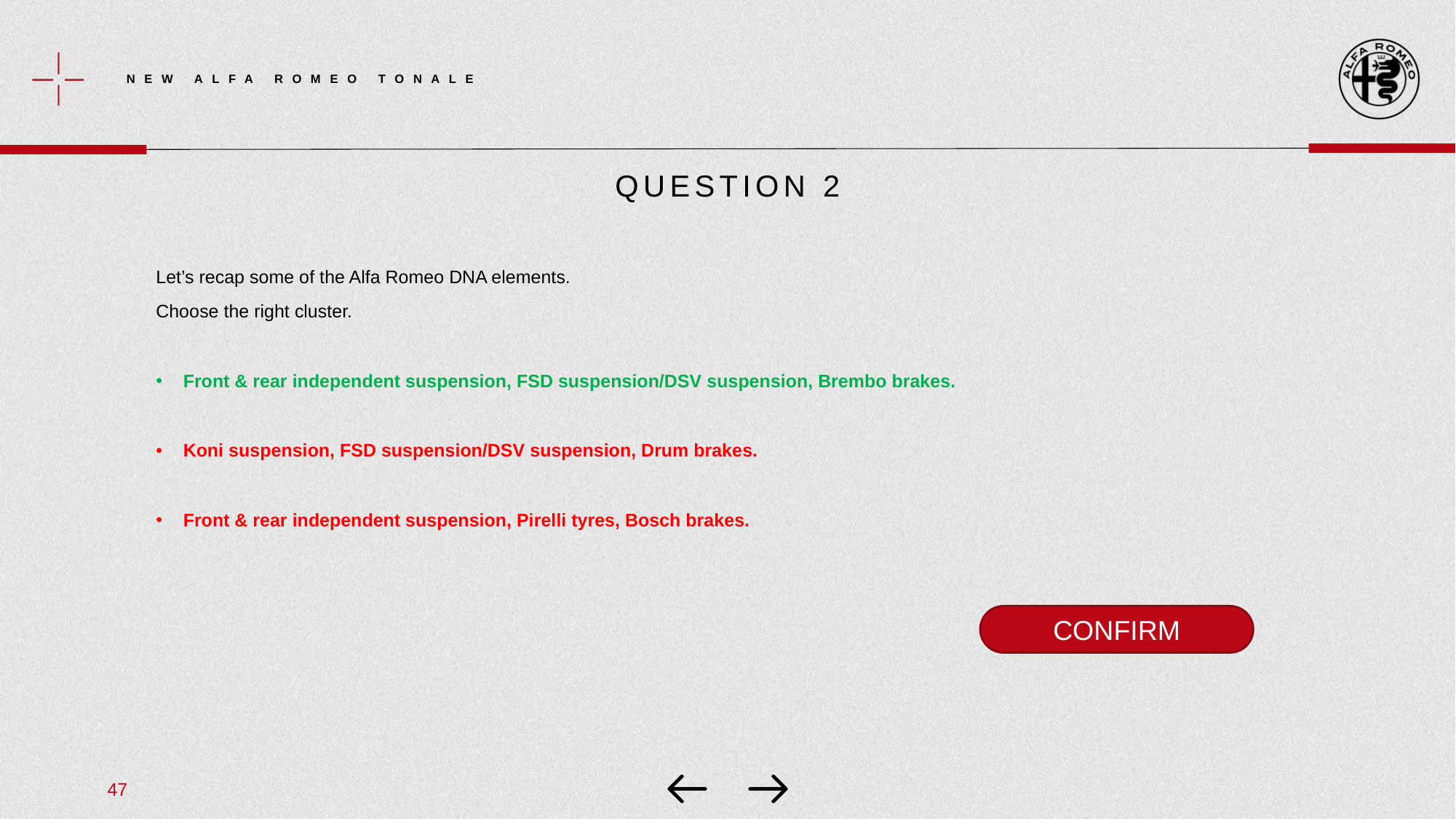

# Question 2
Let’s recap some of the Alfa Romeo DNA elements.
Choose the right cluster.

Front & rear independent suspension, FSD suspension/DSV suspension, Brembo brakes.

Koni suspension, FSD suspension/DSV suspension, Drum brakes.

Front & rear independent suspension, Pirelli tyres, Bosch brakes.
CONFIRM